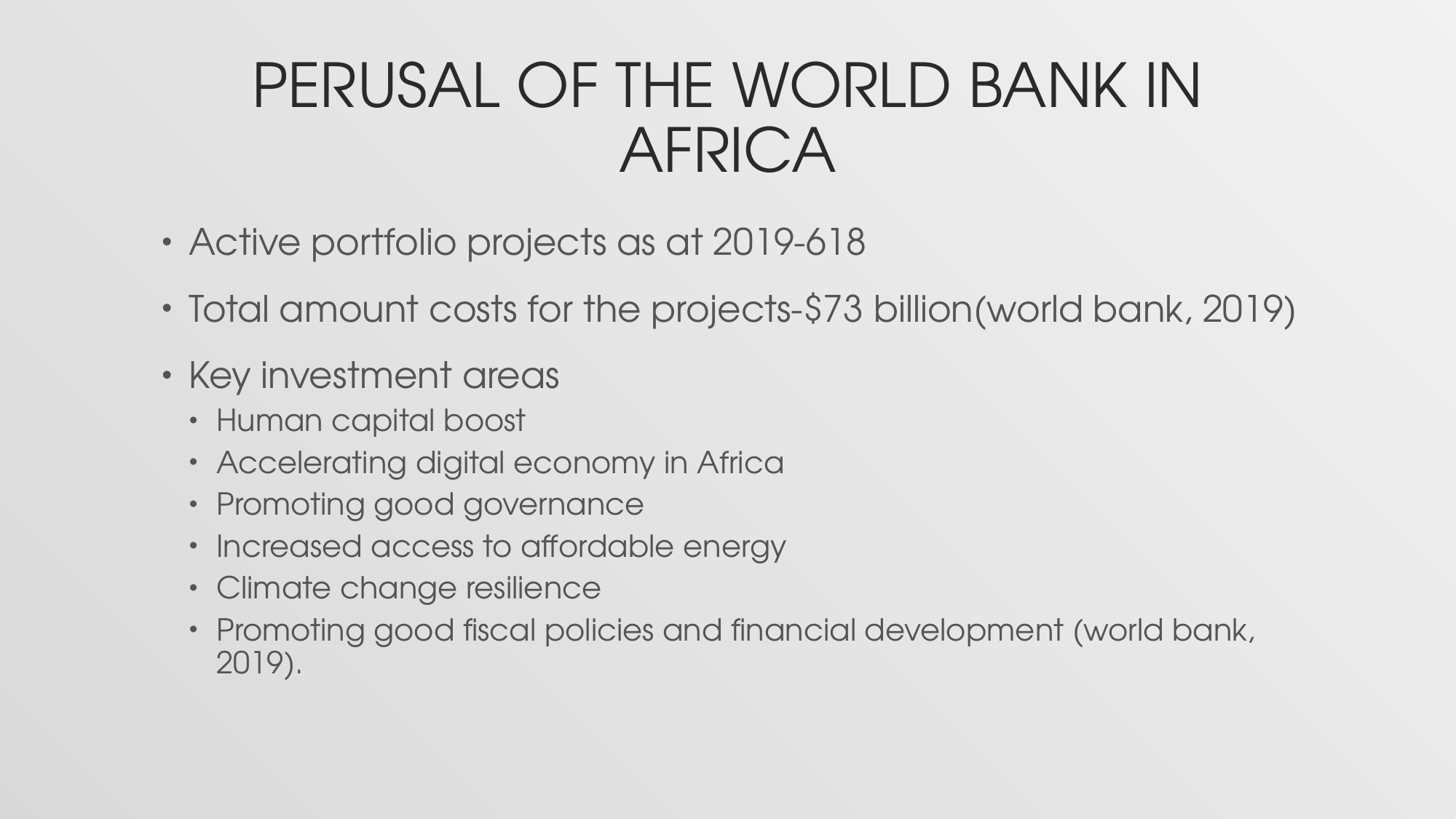

# Perusal of the world bank in Africa
Active portfolio projects as at 2019-618
Total amount costs for the projects-$73 billion(world bank, 2019)
Key investment areas
Human capital boost
Accelerating digital economy in Africa
Promoting good governance
Increased access to affordable energy
Climate change resilience
Promoting good fiscal policies and financial development (world bank, 2019).